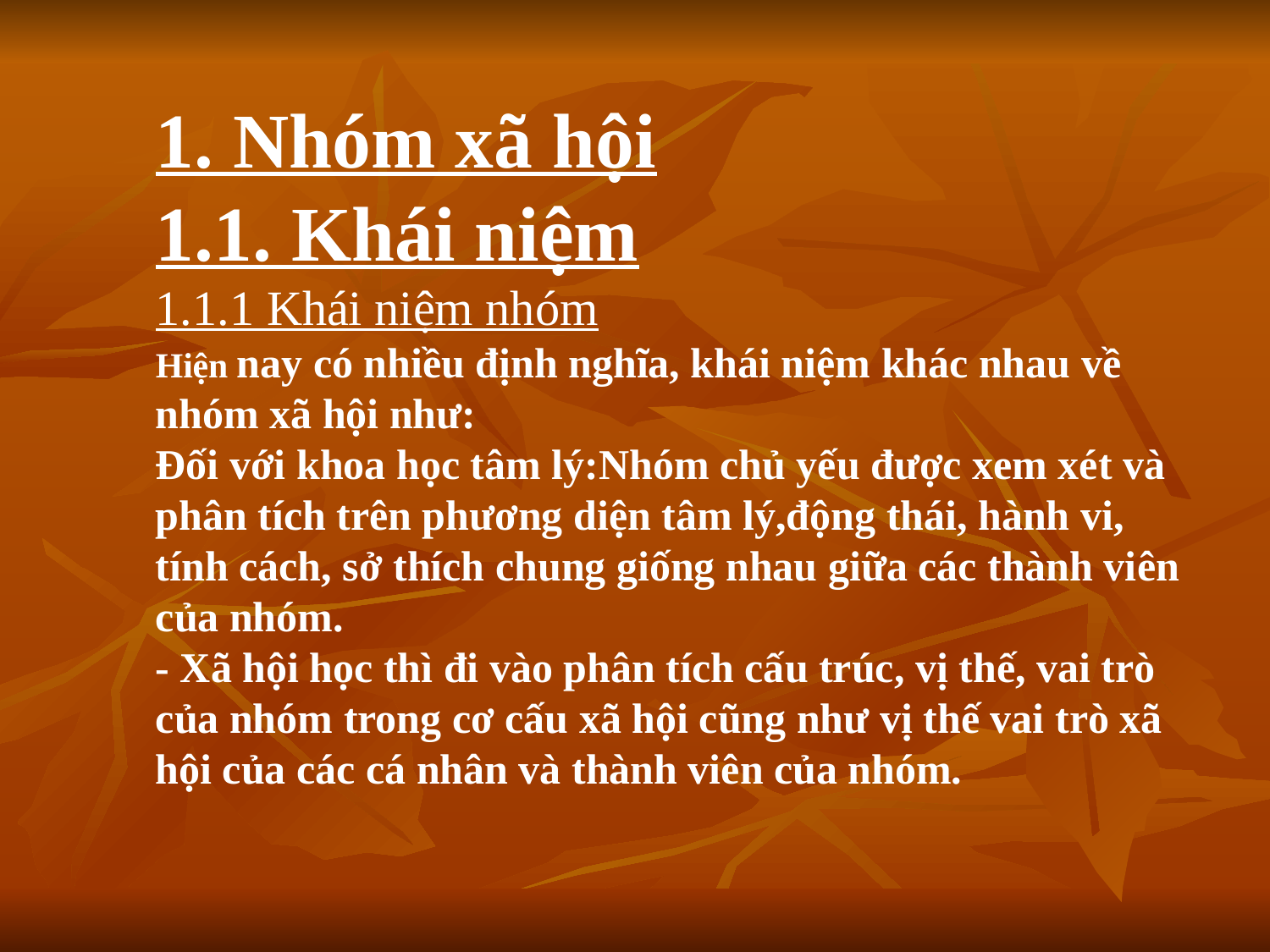

# 1. Nhóm xã hội 1.1. Khái niệm 1.1.1 Khái niệm nhóm Hiện nay có nhiều định nghĩa, khái niệm khác nhau về nhóm xã hội như: Đối với khoa học tâm lý:Nhóm chủ yếu được xem xét và phân tích trên phương diện tâm lý,động thái, hành vi, tính cách, sở thích chung giống nhau giữa các thành viên của nhóm. - Xã hội học thì đi vào phân tích cấu trúc, vị thế, vai trò của nhóm trong cơ cấu xã hội cũng như vị thế vai trò xã hội của các cá nhân và thành viên của nhóm.